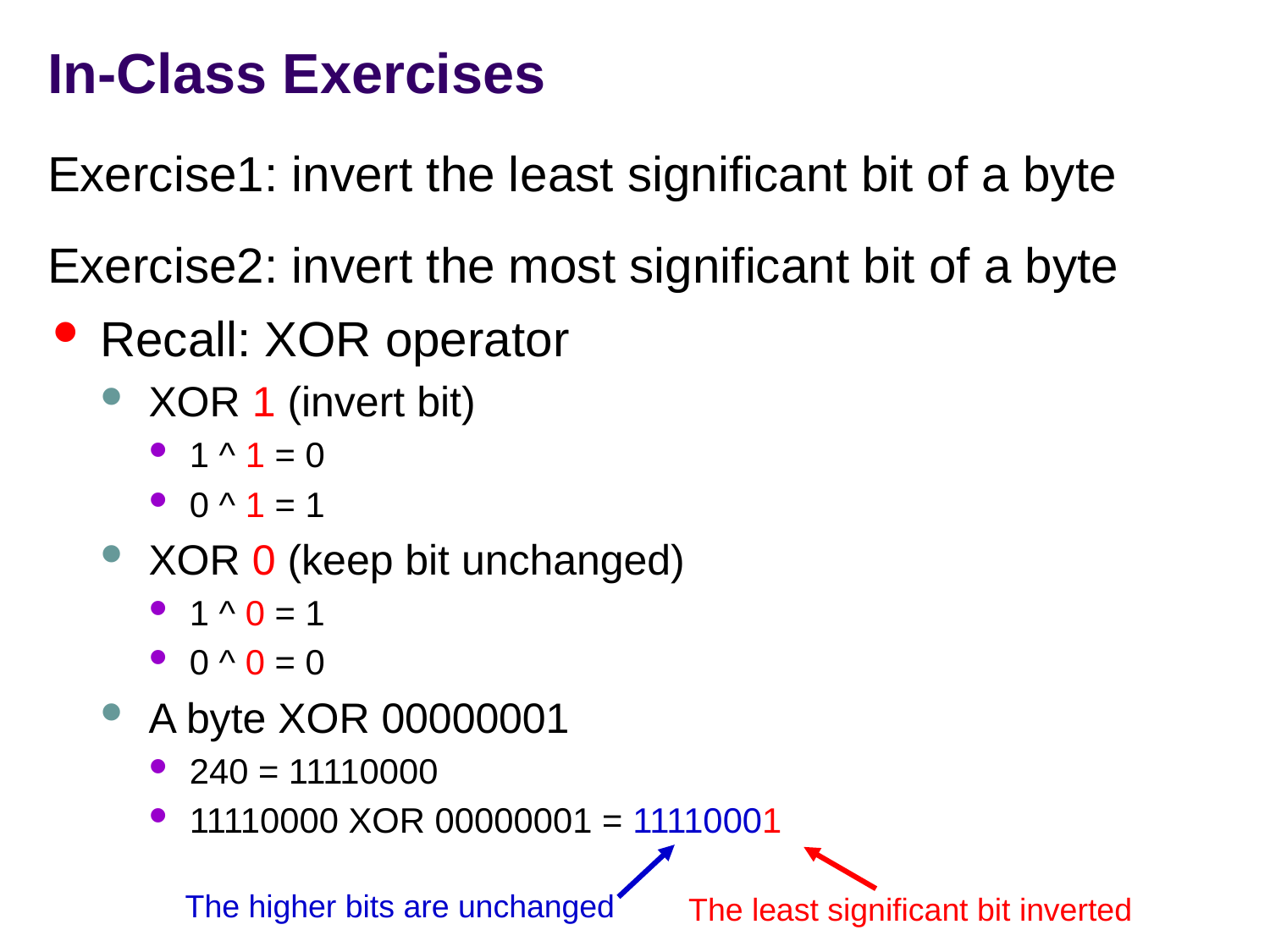

# In-Class Exercises
Exercise1: invert the least significant bit of a byte
Exercise2: invert the most significant bit of a byte
Recall: XOR operator
XOR 1 (invert bit)
1 ^ 1 = 0
0 ^ 1 = 1
XOR 0 (keep bit unchanged)
1 ^ 0 = 1
0 ^ 0 = 0
A byte XOR 00000001
240 = 11110000
11110000 XOR 00000001 = 11110001

The higher bits are unchanged
The least significant bit inverted